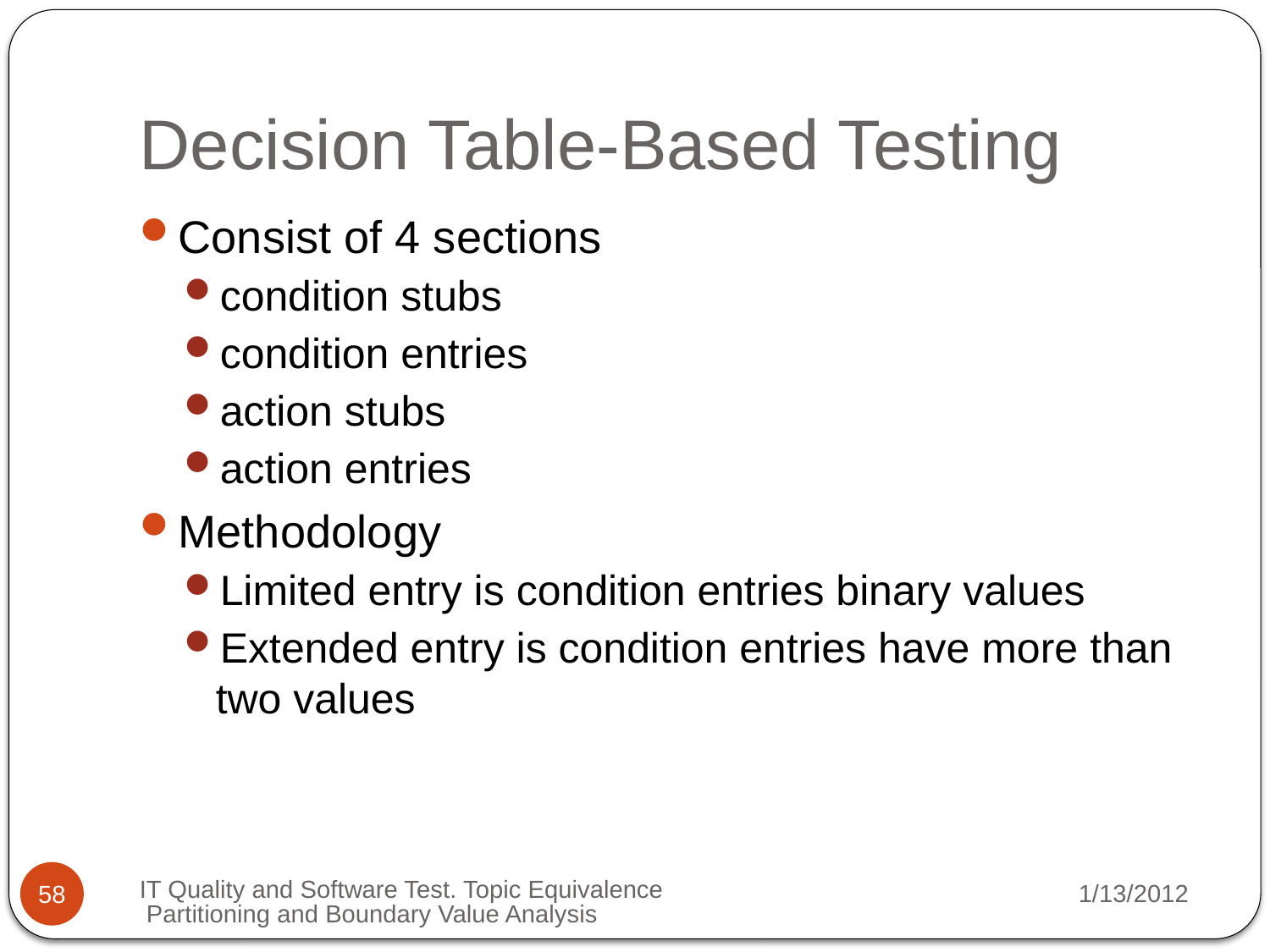

# Decision Table-Based Testing
Consist of 4 sections
condition stubs
condition entries
action stubs
action entries
Methodology
Limited entry is condition entries binary values
Extended entry is condition entries have more than two values

IT Quality and Software Test. Topic Equivalence Partitioning and Boundary Value Analysis
1/13/2012
58